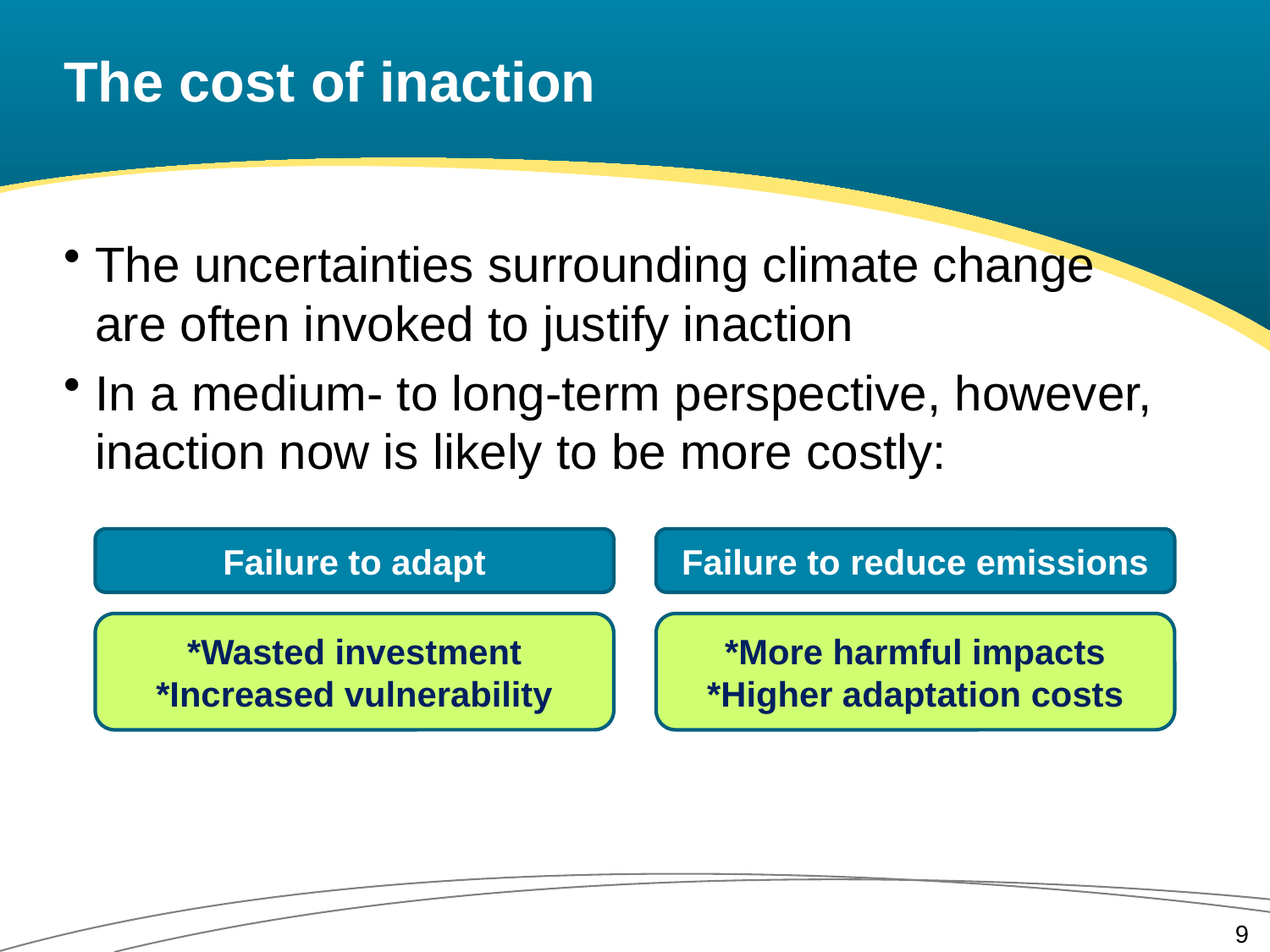

# The cost of inaction
The uncertainties surrounding climate change are often invoked to justify inaction
In a medium- to long-term perspective, however, inaction now is likely to be more costly:
Failure to adapt
Failure to reduce emissions
*Wasted investment
*Increased vulnerability
*More harmful impacts
*Higher adaptation costs
9